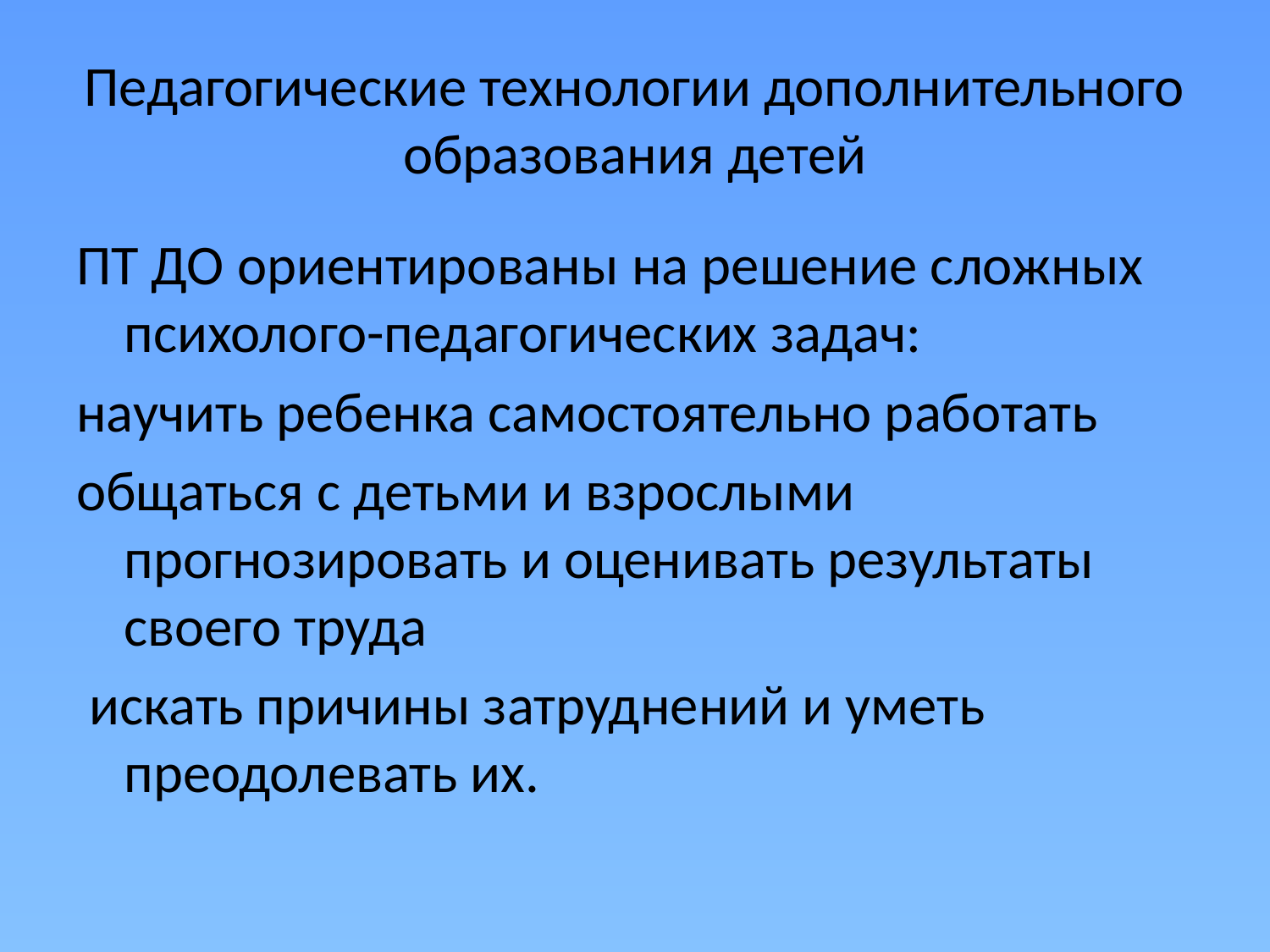

# Педагогические технологии дополнительного образования детей
ПТ ДО ориентированы на решение сложных психолого-педагогических задач:
научить ребенка самостоятельно работать
общаться с детьми и взрослыми прогнозировать и оценивать результаты своего труда
 искать причины затруднений и уметь преодолевать их.